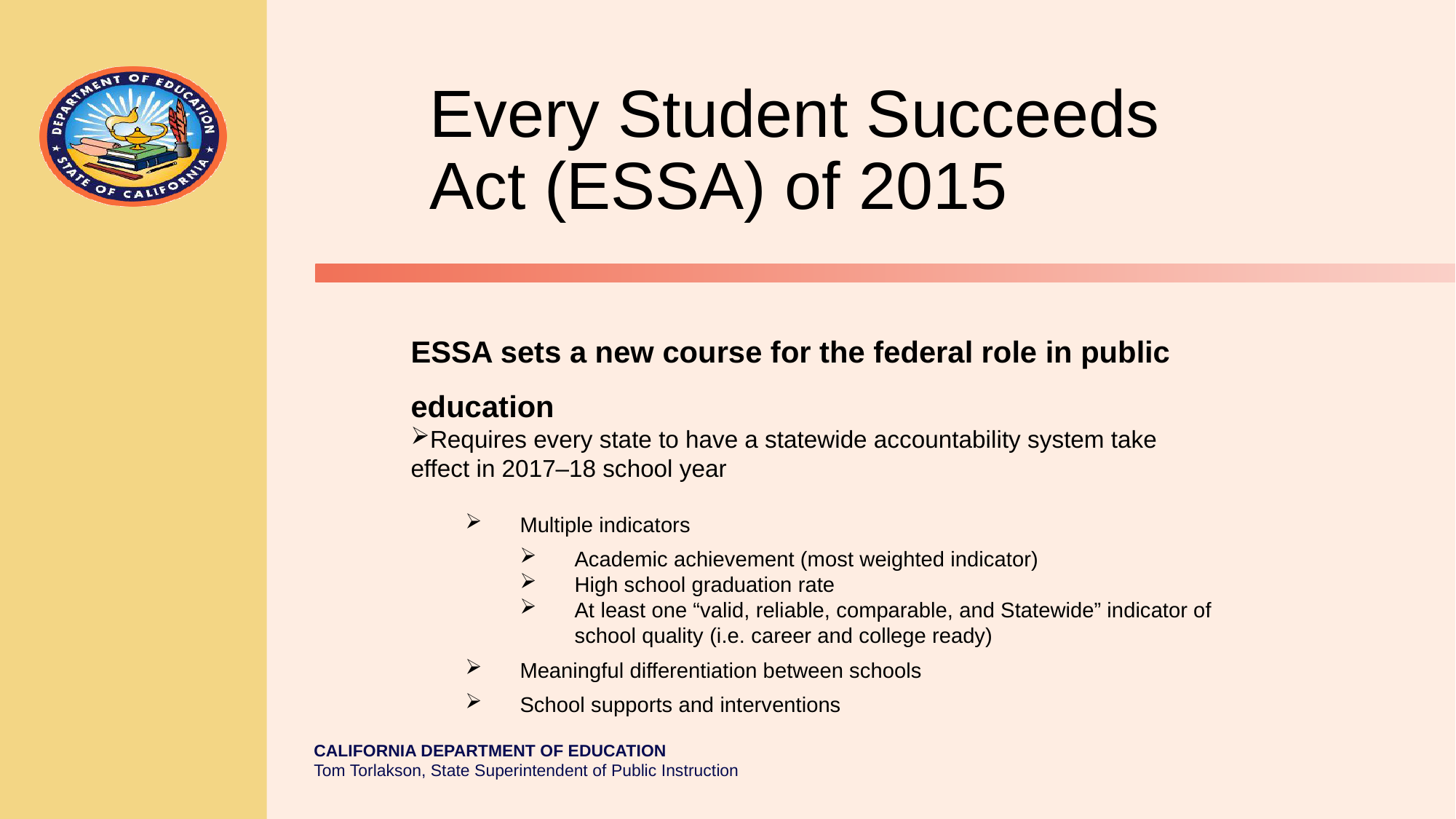

# Every Student Succeeds Act (ESSA) of 2015
ESSA sets a new course for the federal role in public education
Requires every state to have a statewide accountability system take effect in 2017–18 school year

Multiple indicators

Academic achievement (most weighted indicator)
High school graduation rate
At least one “valid, reliable, comparable, and Statewide” indicator of school quality (i.e. career and college ready)

Meaningful differentiation between schools

School supports and interventions